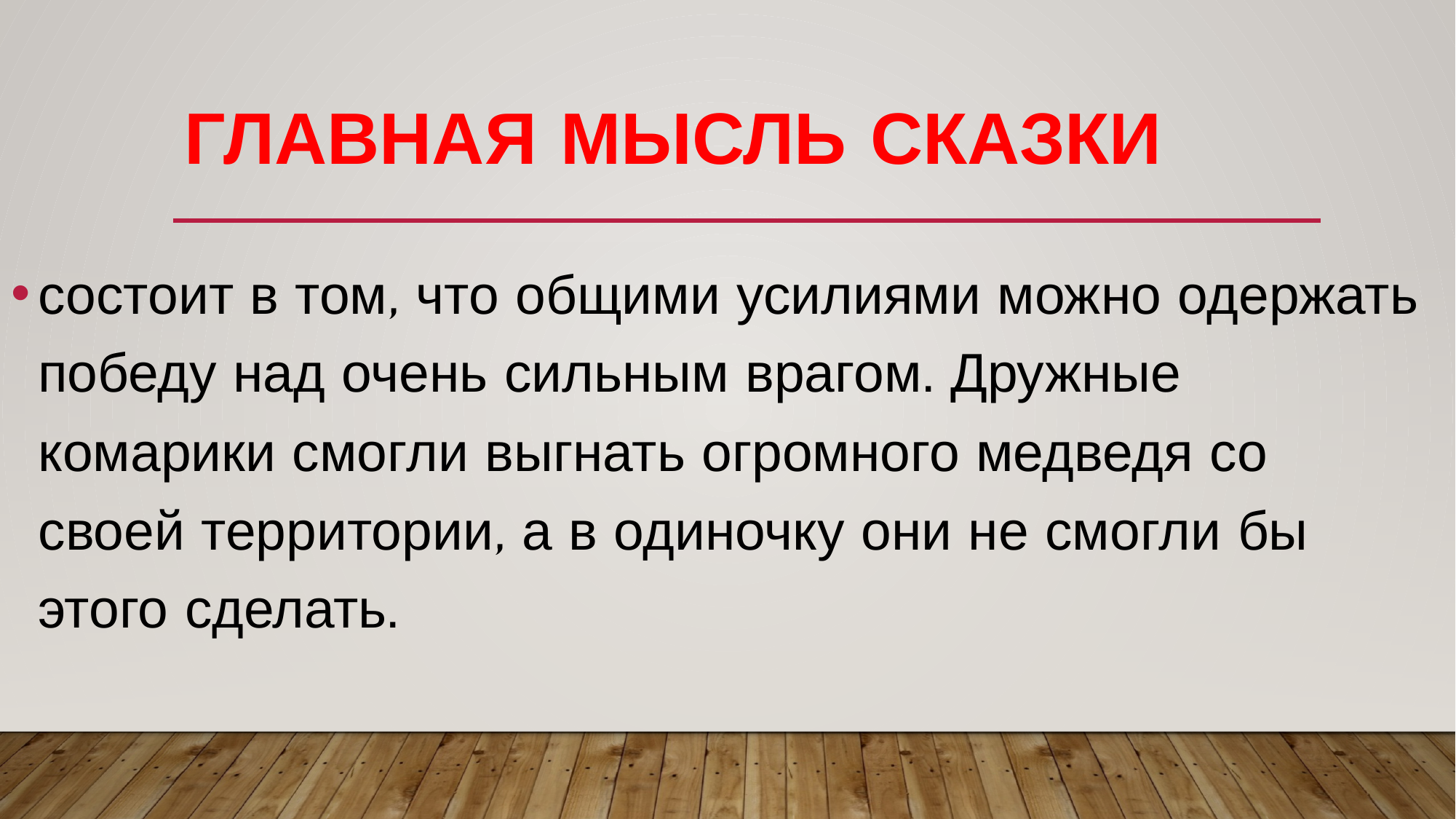

# Главная мысль сказки
состоит в том, что общими усилиями можно одержать победу над очень сильным врагом. Дружные комарики смогли выгнать огромного медведя со своей территории, а в одиночку они не смогли бы этого сделать.